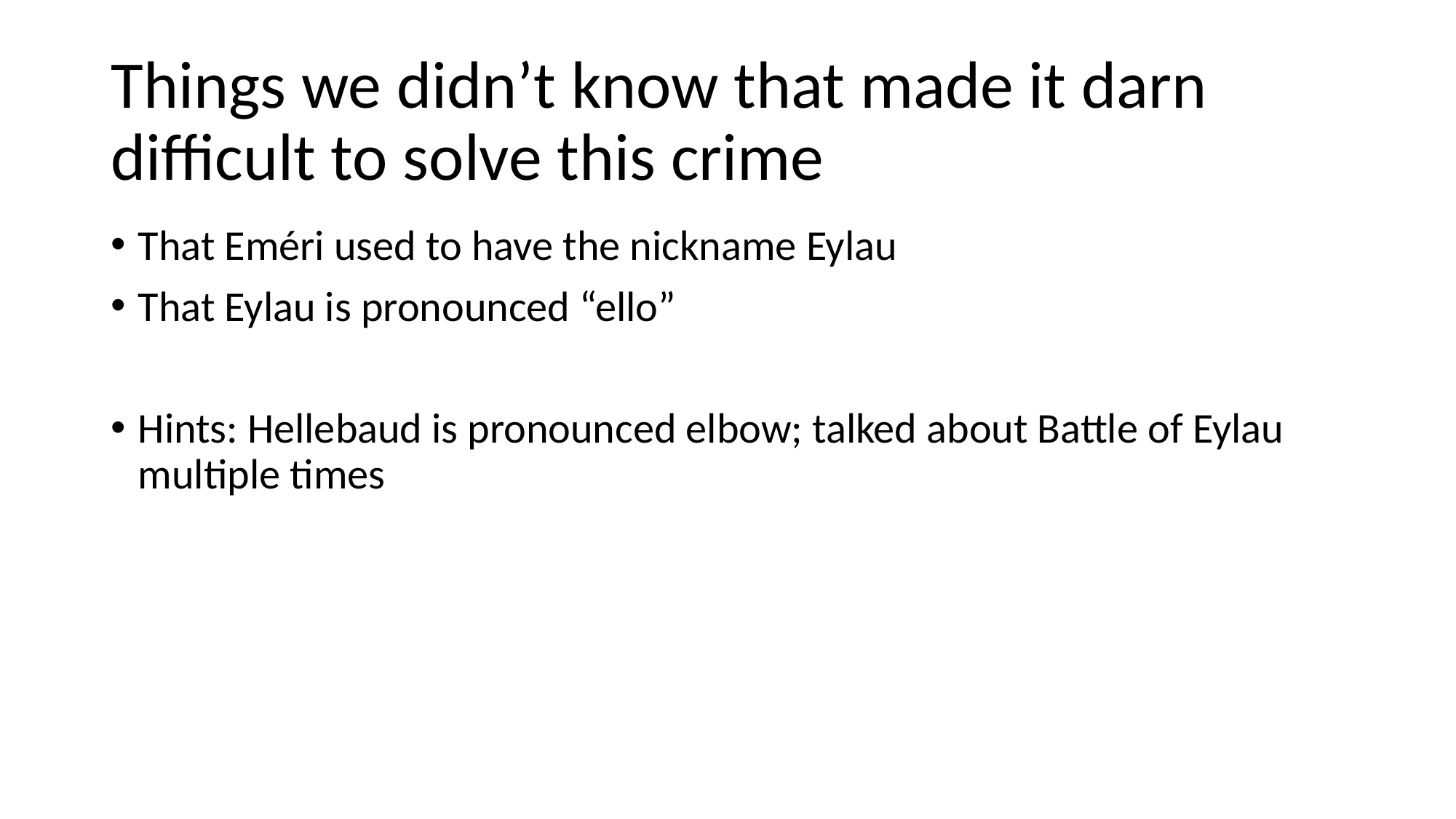

# Things we didn’t know that made it darn difficult to solve this crime
That Eméri used to have the nickname Eylau
That Eylau is pronounced “ello”

Hints: Hellebaud is pronounced elbow; talked about Battle of Eylau multiple times